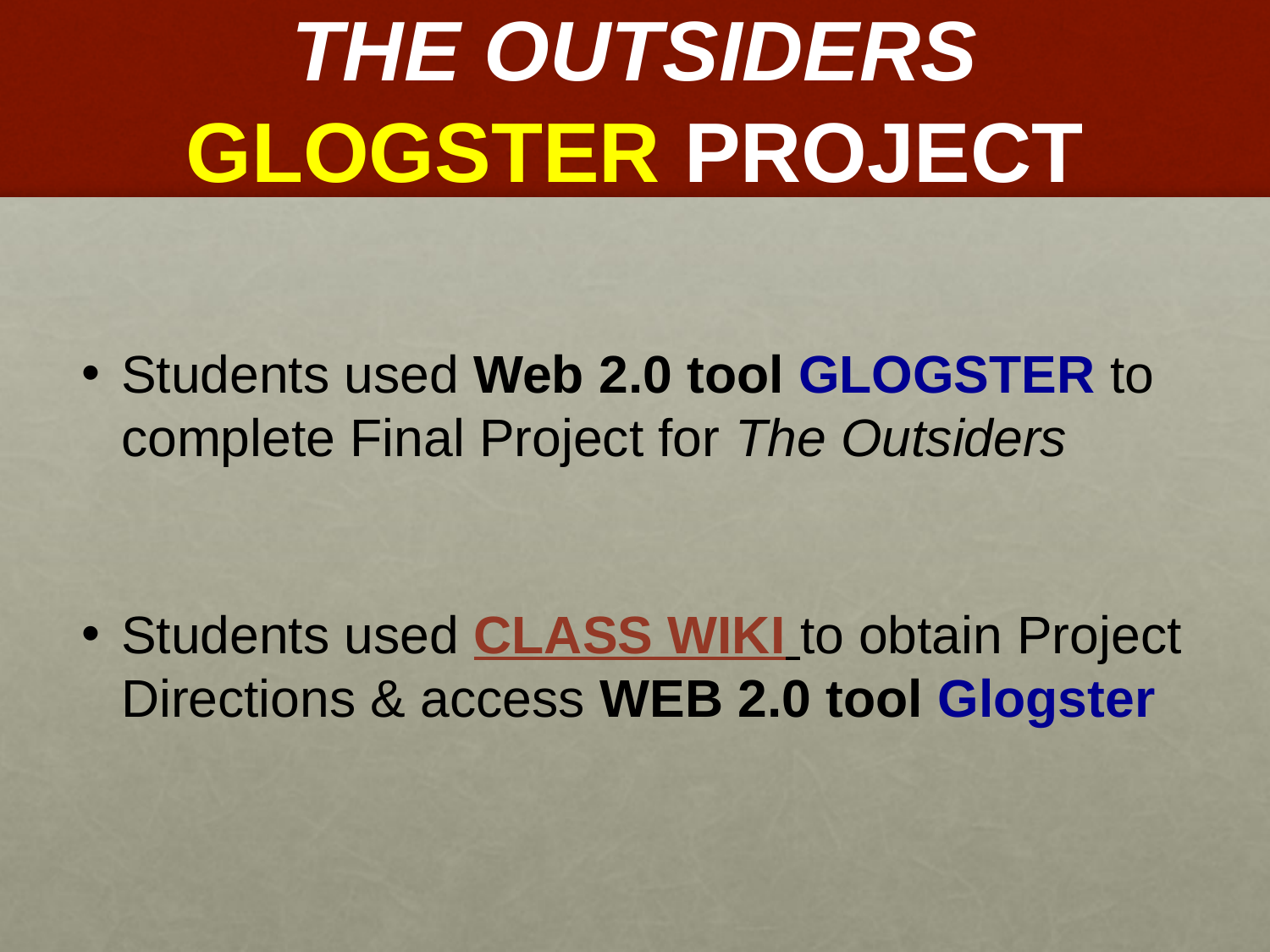

# THE OUTSIDERS GLOGSTER PROJECT

Students used Web 2.0 tool GLOGSTER to complete Final Project for The Outsiders

Students used CLASS WIKI to obtain Project Directions & access WEB 2.0 tool Glogster